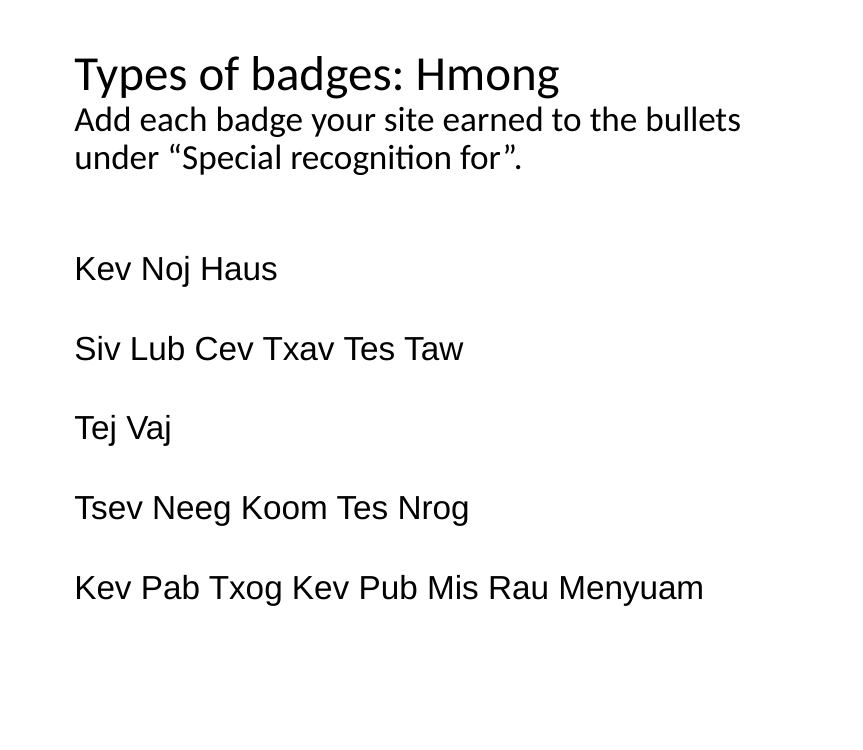

# Types of badges: Hmong Add each badge your site earned to the bullets under “Special recognition for”.
Kev Noj Haus
Siv Lub Cev Txav Tes Taw
Tej Vaj
Tsev Neeg Koom Tes Nrog
Kev Pab Txog Kev Pub Mis Rau Menyuam